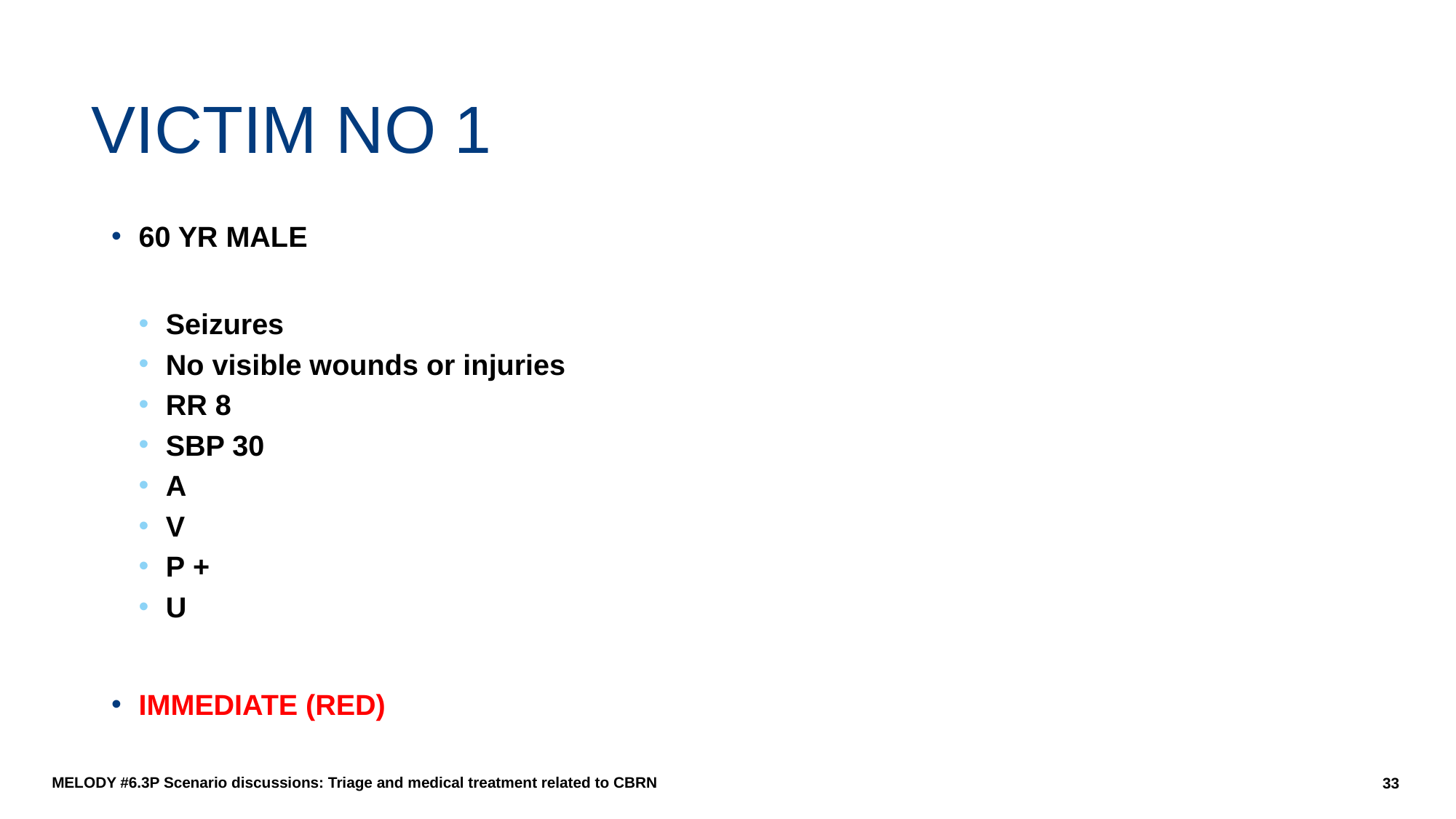

# VICTIM NO 1
60 YR MALE

Seizures
No visible wounds or injuries
RR 8
SBP 30
A
V
P +
U

IMMEDIATE (RED)

MELODY #6.3P Scenario discussions: Triage and medical treatment related to CBRN
33